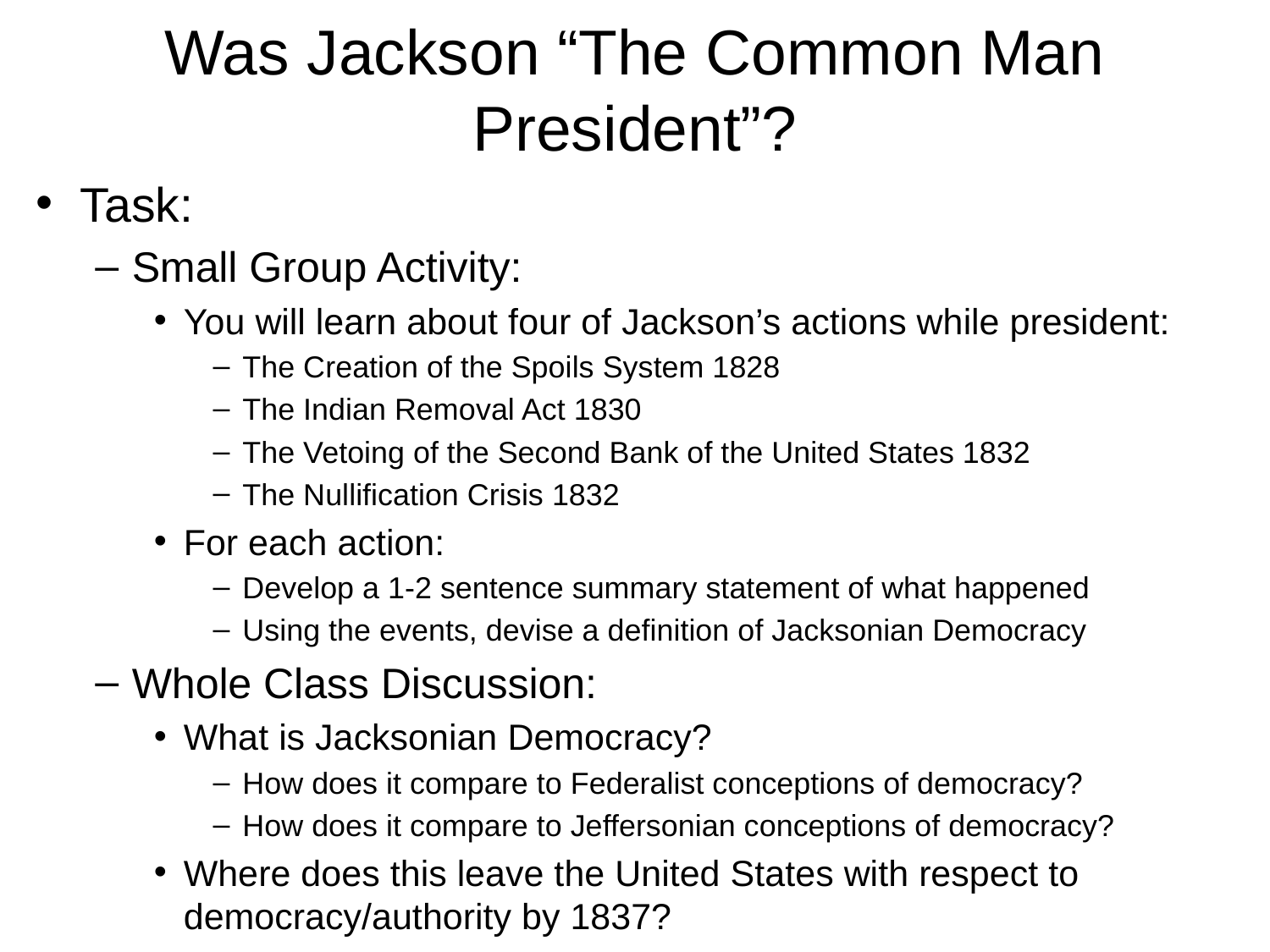

# Was Jackson “The Common Man President”?
Task:
Small Group Activity:
You will learn about four of Jackson’s actions while president:
The Creation of the Spoils System 1828
The Indian Removal Act 1830
The Vetoing of the Second Bank of the United States 1832
The Nullification Crisis 1832
For each action:
Develop a 1-2 sentence summary statement of what happened
Using the events, devise a definition of Jacksonian Democracy
Whole Class Discussion:
What is Jacksonian Democracy?
How does it compare to Federalist conceptions of democracy?
How does it compare to Jeffersonian conceptions of democracy?
Where does this leave the United States with respect to democracy/authority by 1837?